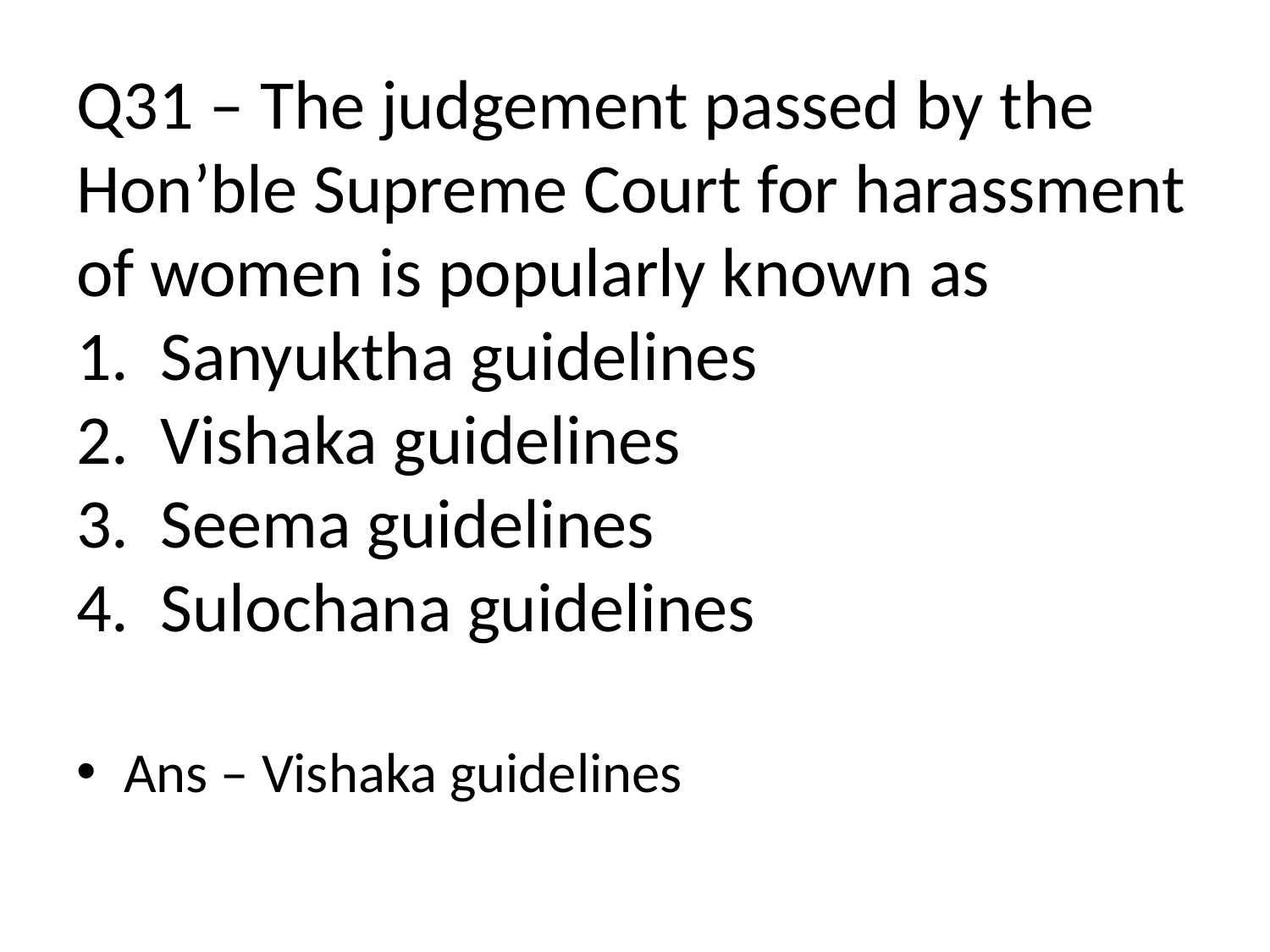

# Q31 – The judgement passed by the Hon’ble Supreme Court for harassment of women is popularly known as 1.  Sanyuktha guidelines 2.  Vishaka guidelines 3.  Seema guidelines 4.  Sulochana guidelines
Ans – Vishaka guidelines